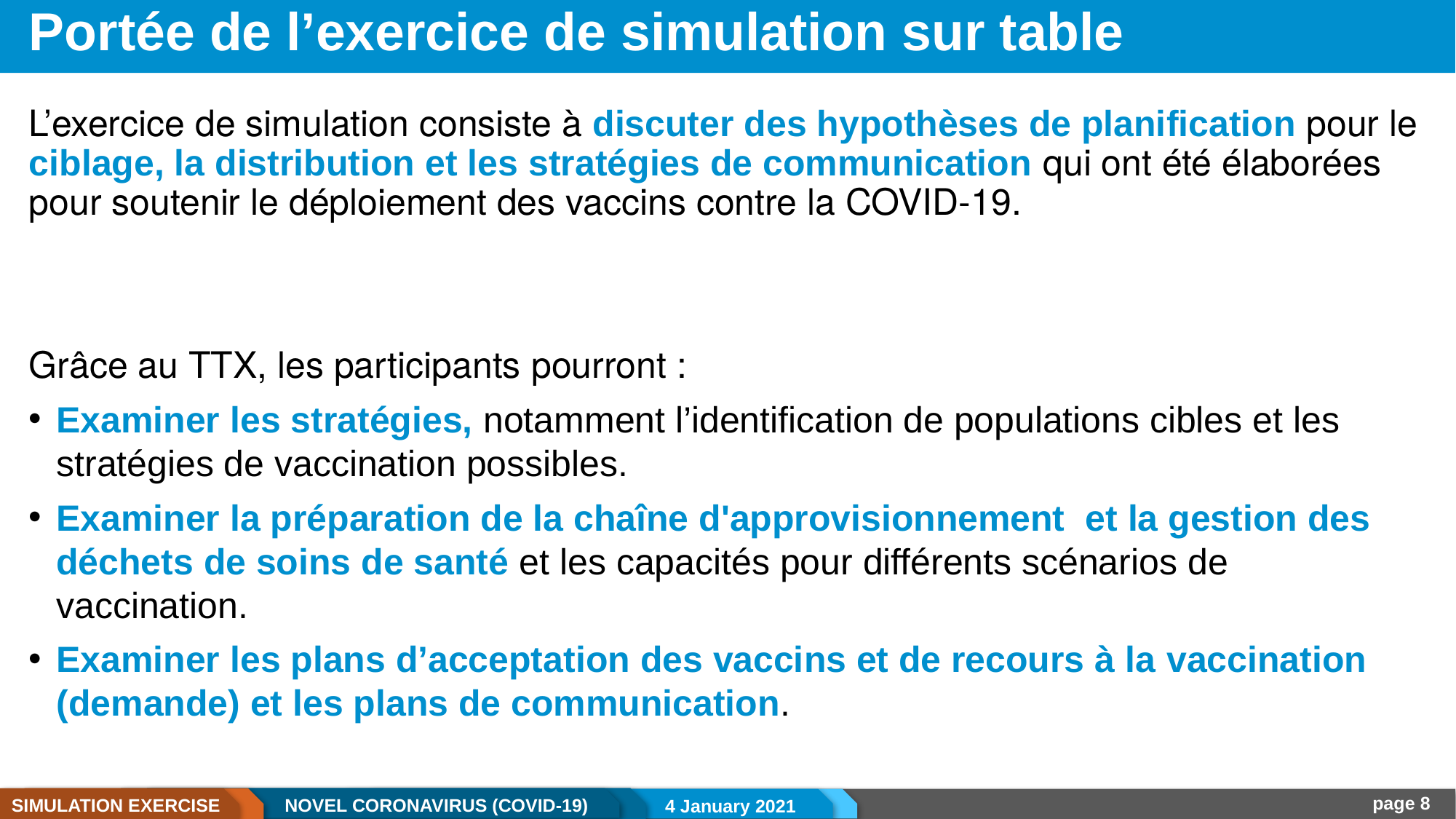

# Portée de l’exercice de simulation sur table
L’exercice de simulation consiste à discuter des hypothèses de planification pour le ciblage, la distribution et les stratégies de communication qui ont été élaborées pour soutenir le déploiement des vaccins contre la COVID-19.

Grâce au TTX, les participants pourront :
Examiner les stratégies, notamment l’identification de populations cibles et les stratégies de vaccination possibles.
Examiner la préparation de la chaîne d'approvisionnement  et la gestion des déchets de soins de santé et les capacités pour différents scénarios de vaccination.
Examiner les plans d’acceptation des vaccins et de recours à la vaccination (demande) et les plans de communication.
4 January 2021